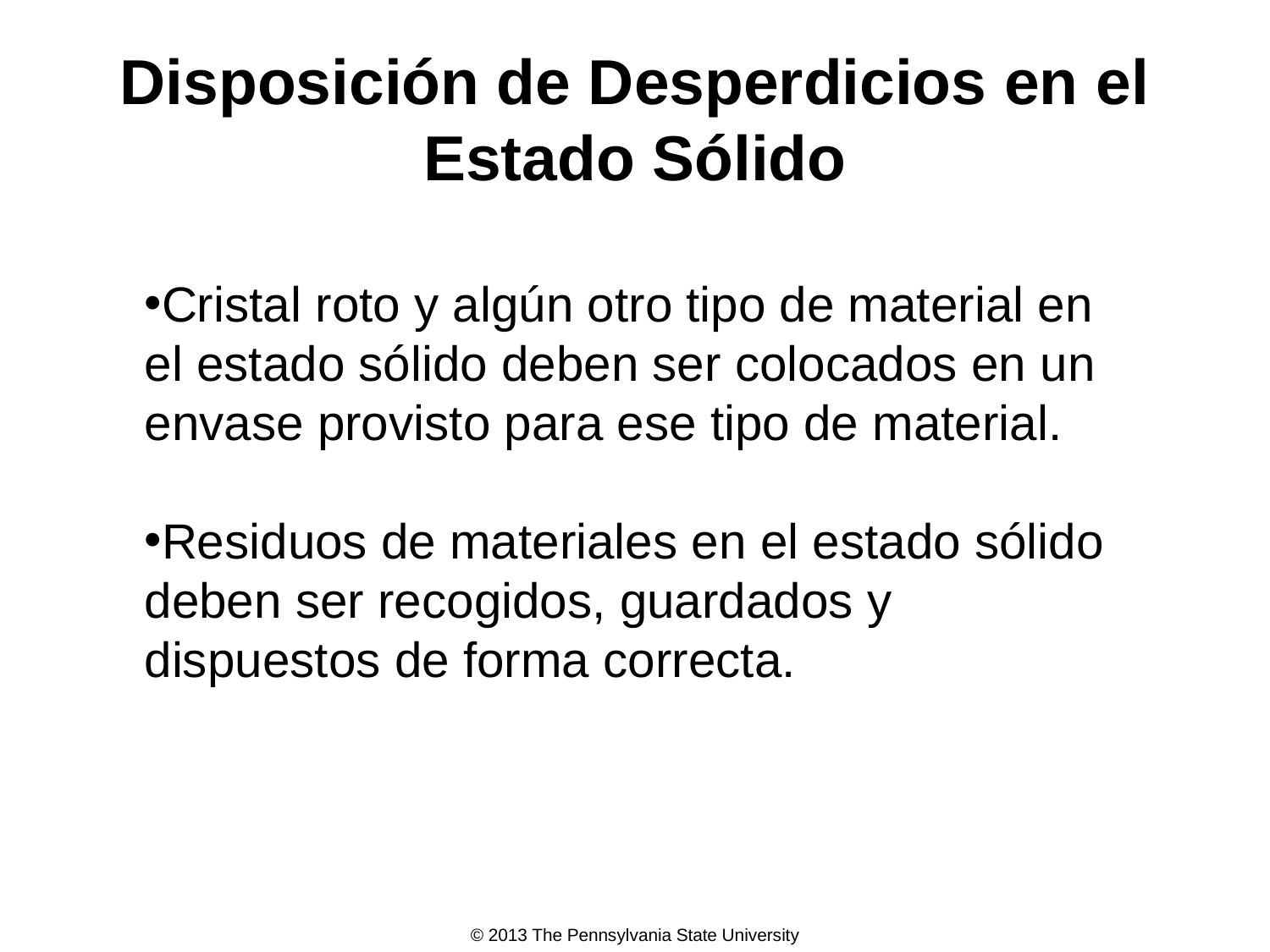

# Disposición de Desperdicios en el Estado Sólido
Cristal roto y algún otro tipo de material en el estado sólido deben ser colocados en un envase provisto para ese tipo de material.

Residuos de materiales en el estado sólido deben ser recogidos, guardados y dispuestos de forma correcta.